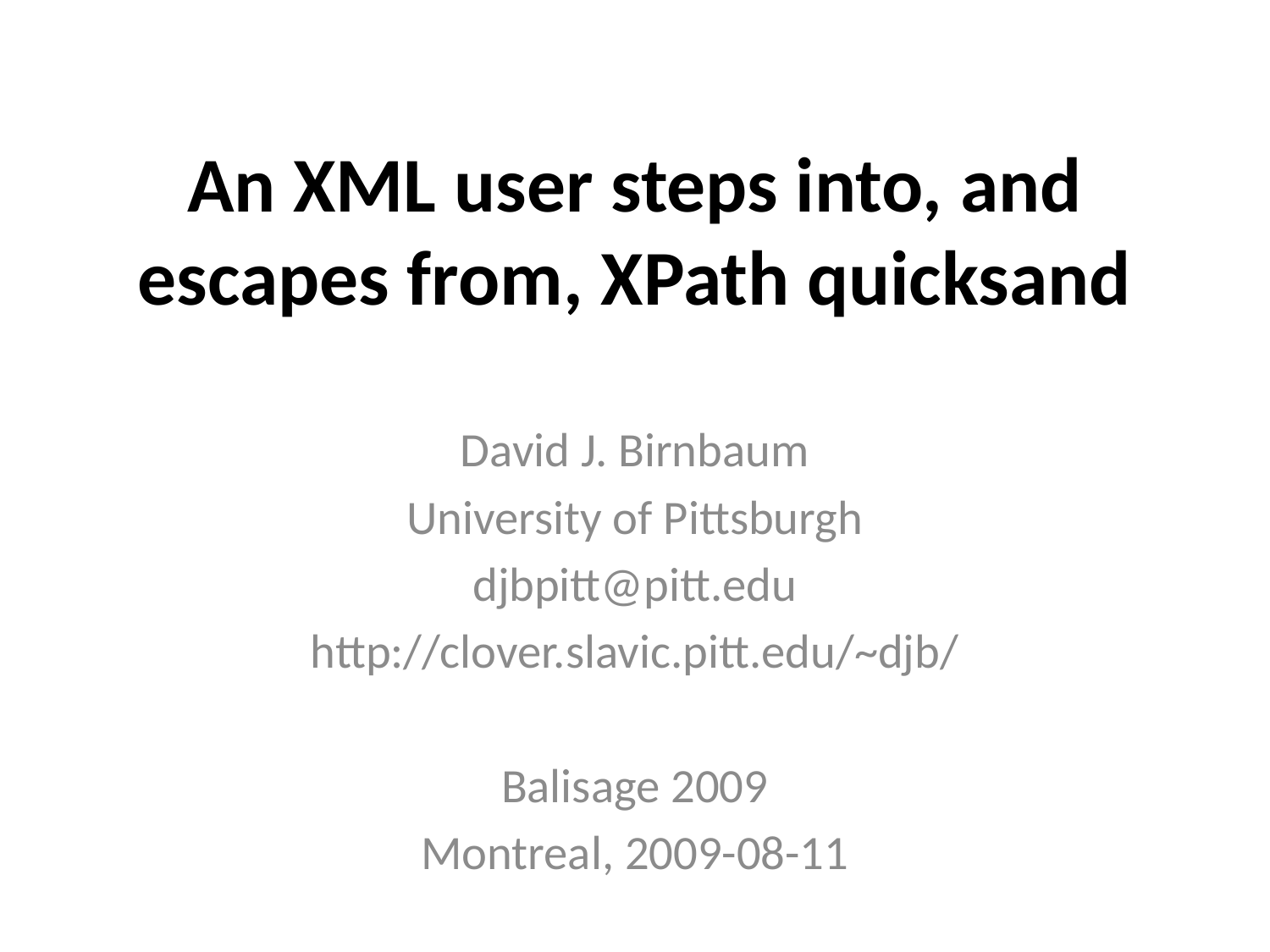

# An XML user steps into, and escapes from, XPath quicksand
David J. Birnbaum
University of Pittsburgh
djbpitt@pitt.edu
http://clover.slavic.pitt.edu/~djb/

Balisage 2009
Montreal, 2009-08-11